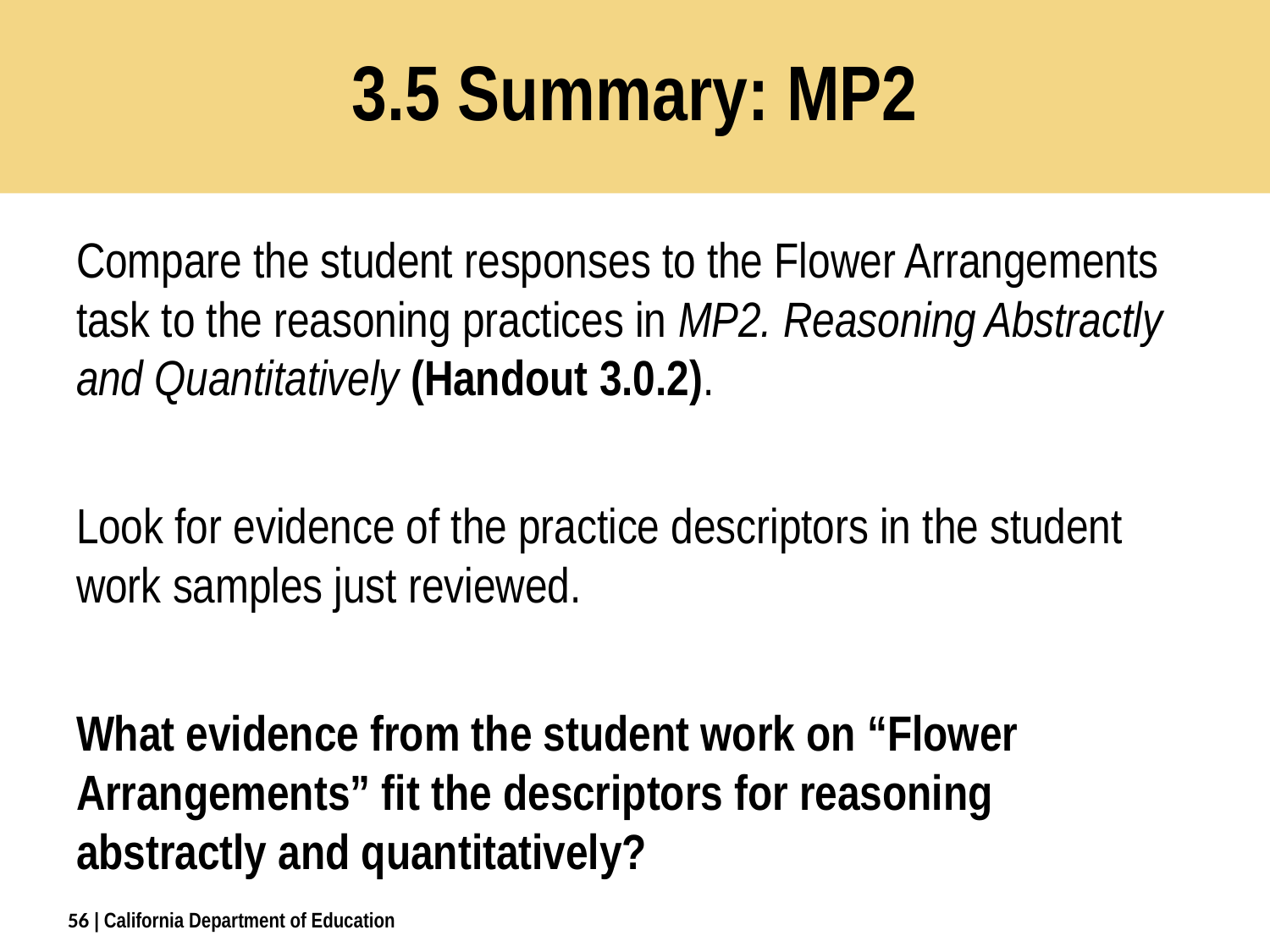

# 3.5 Summary: MP2
Compare the student responses to the Flower Arrangements task to the reasoning practices in MP2. Reasoning Abstractly and Quantitatively (Handout 3.0.2).

Look for evidence of the practice descriptors in the student work samples just reviewed.

What evidence from the student work on “Flower Arrangements” fit the descriptors for reasoning abstractly and quantitatively?

56
| California Department of Education